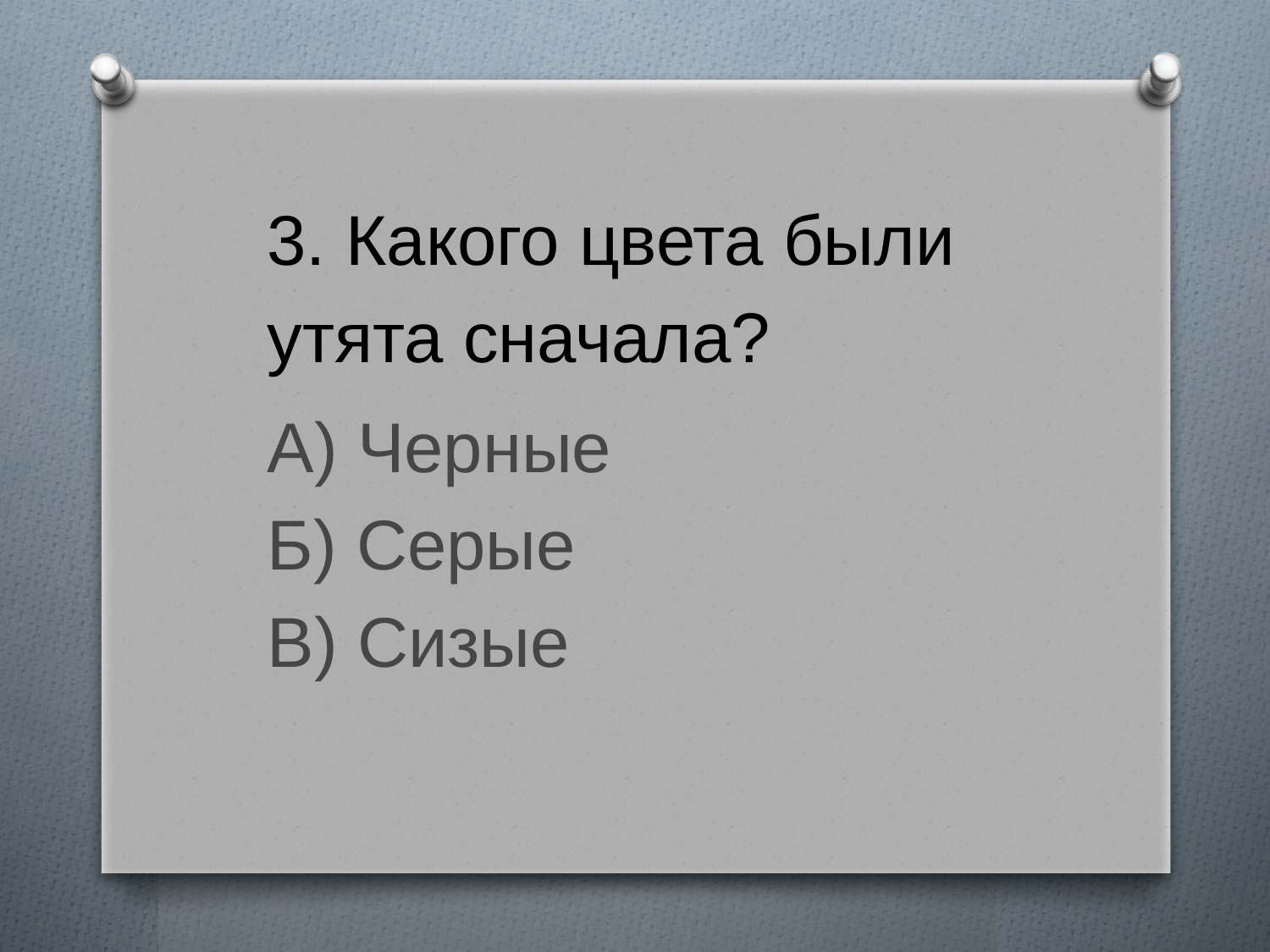

3. Какого цвета были утята сначала?
А) Черные
Б) Серые
В) Сизые